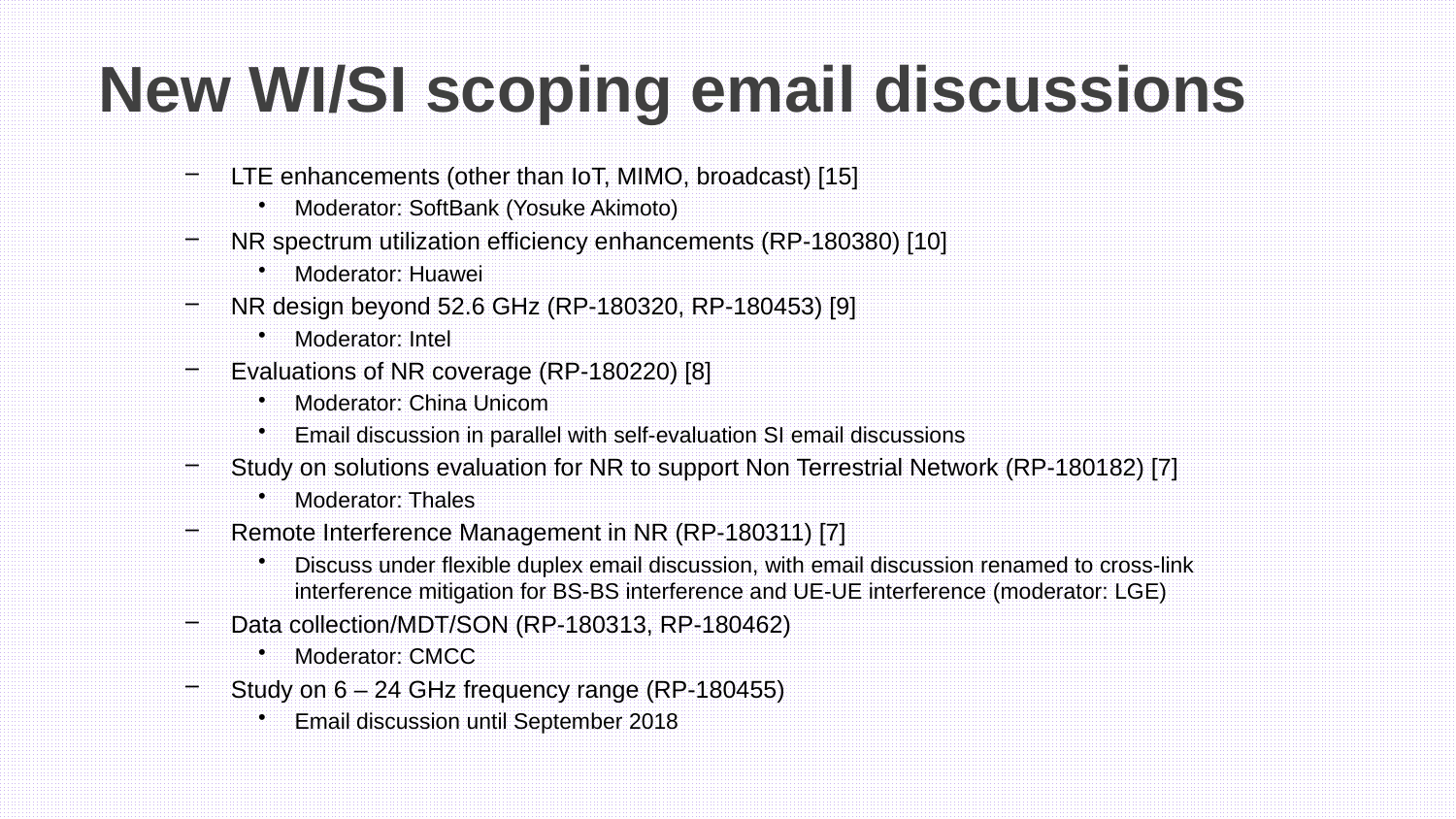

# New WI/SI scoping email discussions
LTE enhancements (other than IoT, MIMO, broadcast) [15]
Moderator: SoftBank (Yosuke Akimoto)
NR spectrum utilization efficiency enhancements (RP‑180380) [10]
Moderator: Huawei
NR design beyond 52.6 GHz (RP‑180320, RP‑180453) [9]
Moderator: Intel
Evaluations of NR coverage (RP‑180220) [8]
Moderator: China Unicom
Email discussion in parallel with self-evaluation SI email discussions
Study on solutions evaluation for NR to support Non Terrestrial Network (RP‑180182) [7]
Moderator: Thales
Remote Interference Management in NR (RP‑180311) [7]
Discuss under flexible duplex email discussion, with email discussion renamed to cross-link interference mitigation for BS-BS interference and UE-UE interference (moderator: LGE)
Data collection/MDT/SON (RP‑180313, RP‑180462)
Moderator: CMCC
Study on 6 – 24 GHz frequency range (RP-180455)
Email discussion until September 2018